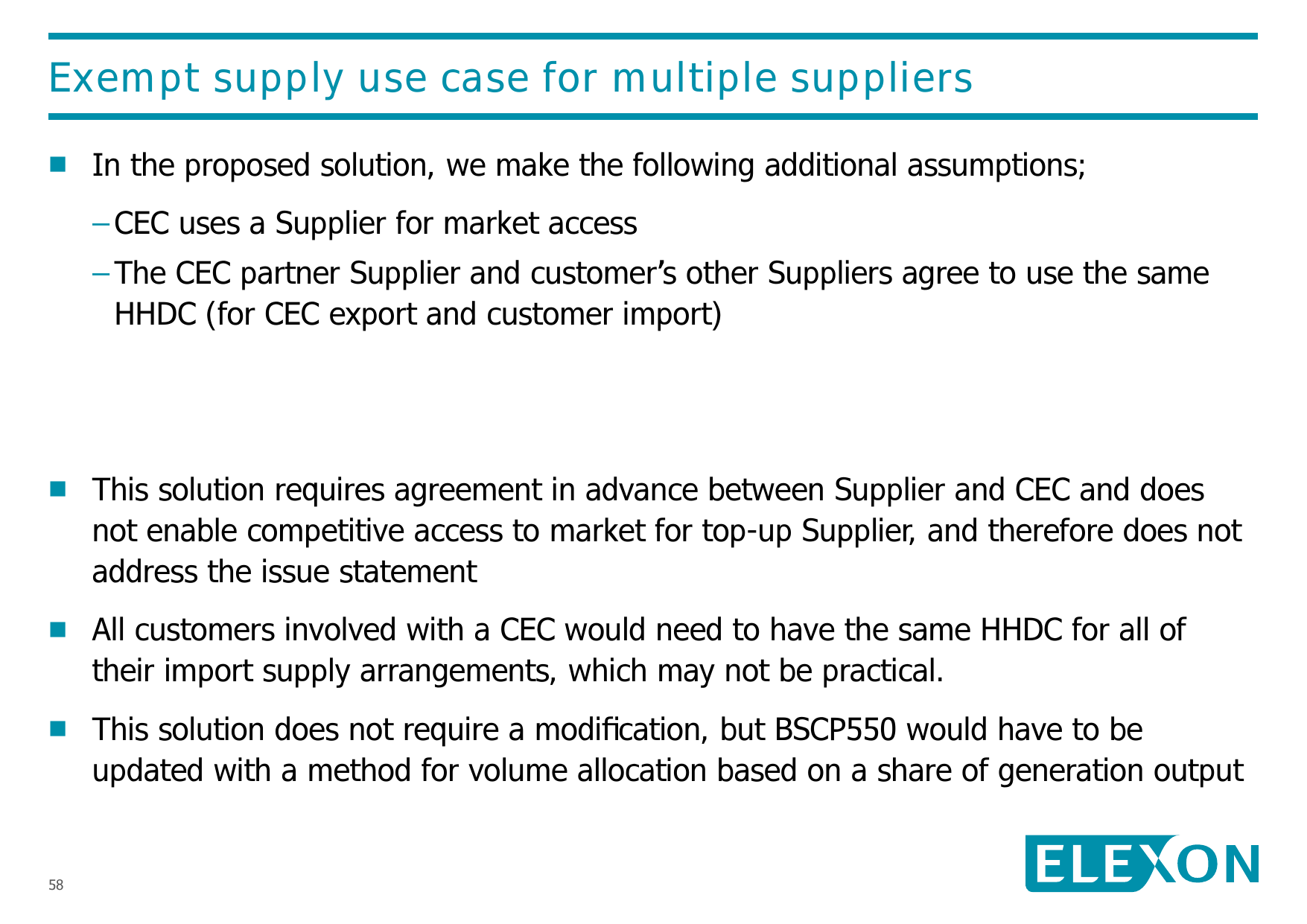

# Exempt supply use case for multiple suppliers
In the proposed solution, we make the following additional assumptions;
CEC uses a Supplier for market access
The CEC partner Supplier and customer’s other Suppliers agree to use the same HHDC (for CEC export and customer import)

This solution requires agreement in advance between Supplier and CEC and does not enable competitive access to market for top-up Supplier, and therefore does not address the issue statement
All customers involved with a CEC would need to have the same HHDC for all of their import supply arrangements, which may not be practical.
This solution does not require a modification, but BSCP550 would have to be updated with a method for volume allocation based on a share of generation output
58